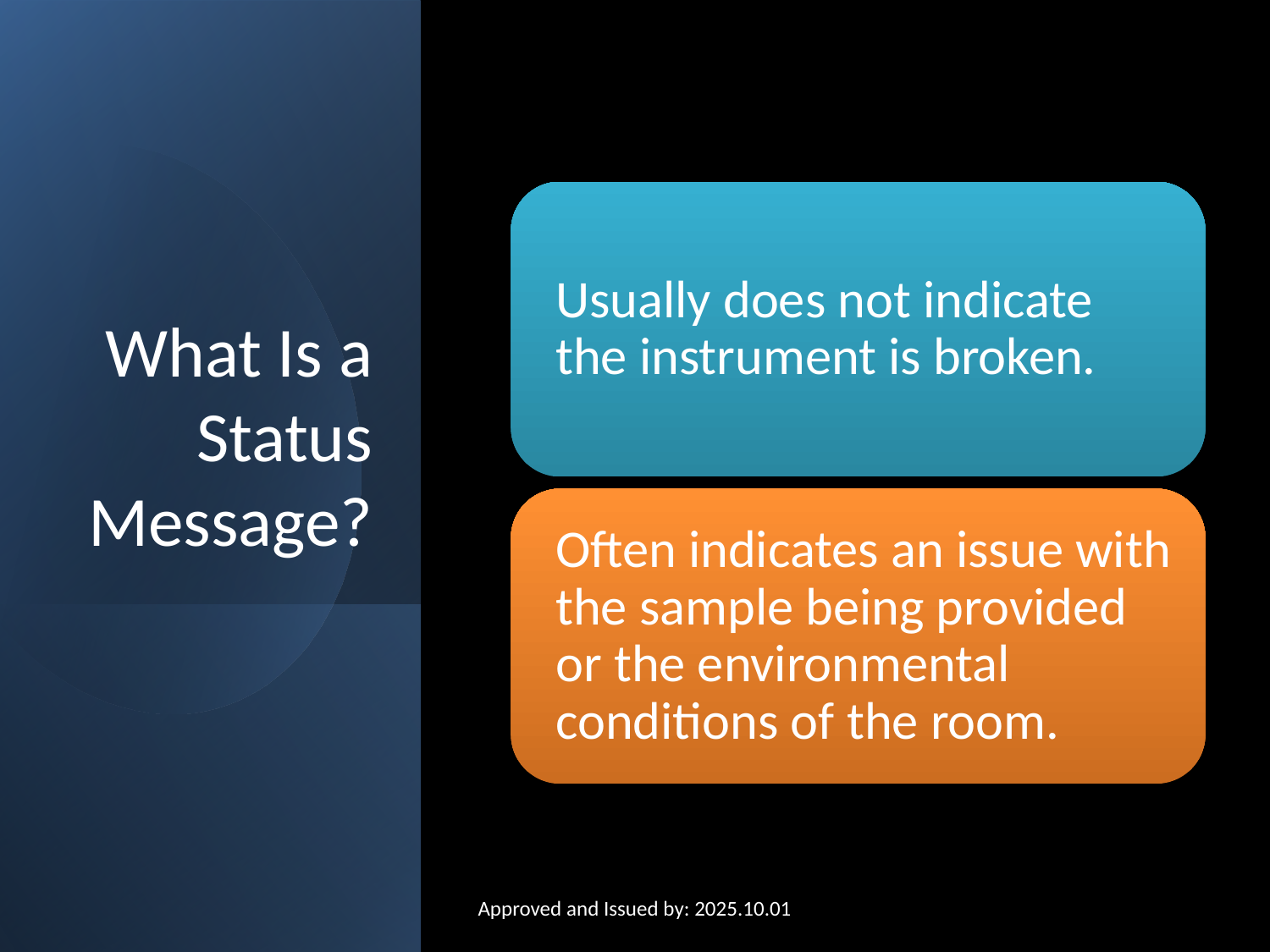

Usually does not indicate the instrument is broken.
Often indicates an issue with the sample being provided or the environmental conditions of the room.

# What Is a Status Message?

Approved and Issued by: 2025.10.01